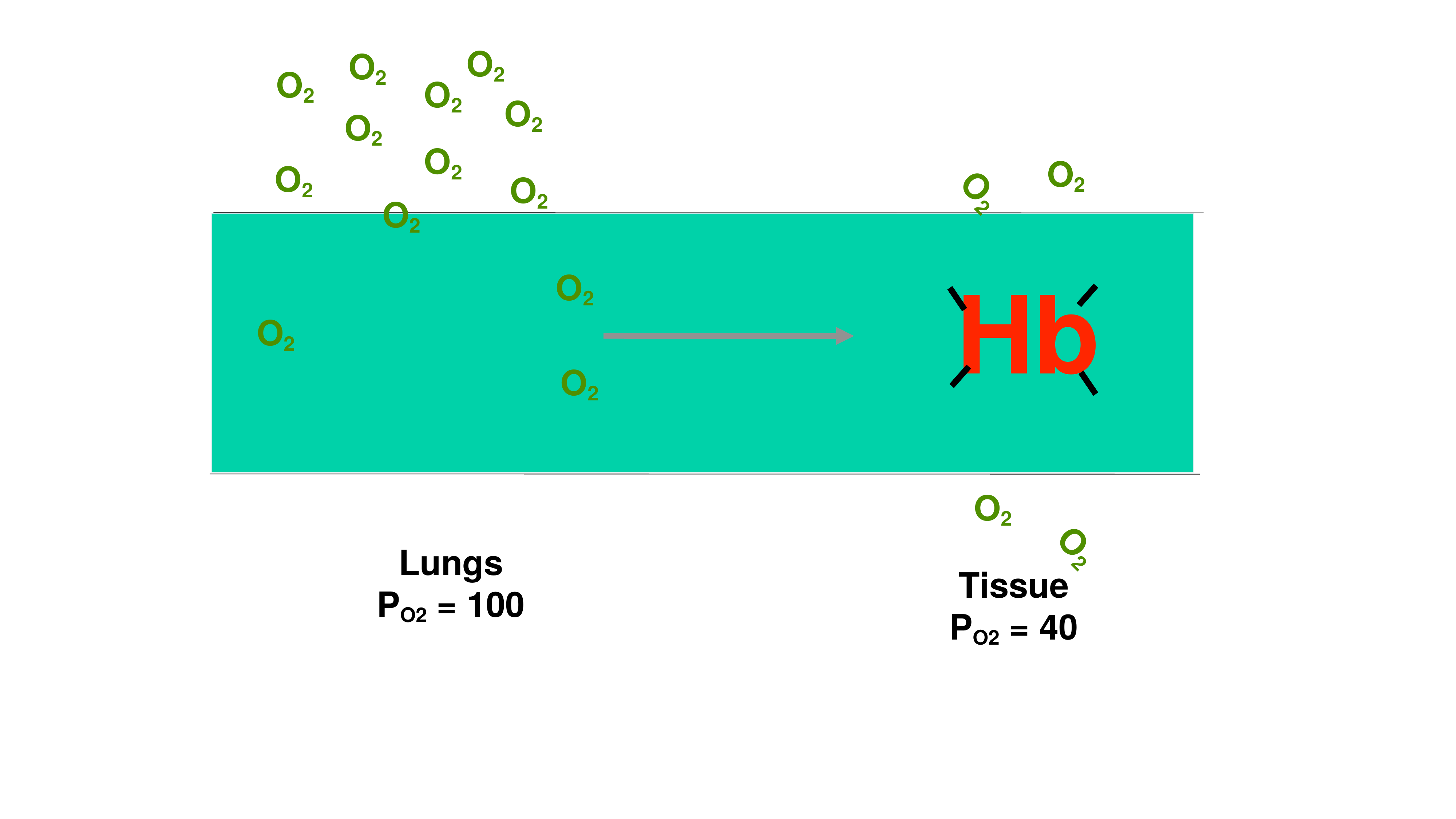

O2
O2
O2
O2
O2
O2
O2
O2
O2
O2
O2
O2
O2

O2
Hb

O2

O2

O2
Lungs
PO2 = 100
Tissue
PO2 = 40